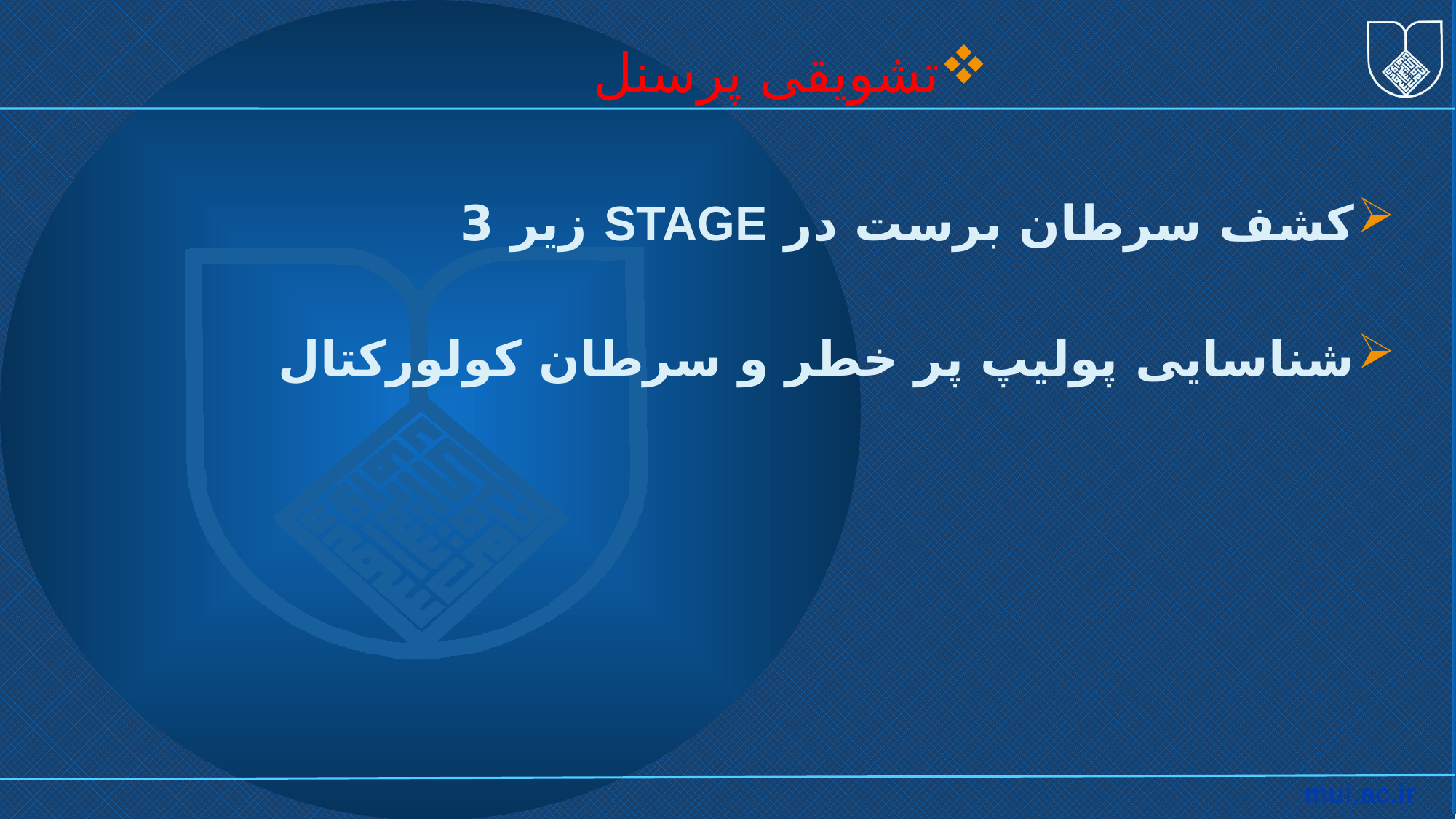

#
تشویقی پرسنل
کشف سرطان برست در STAGE زیر 3

شناسایی پولیپ پر خطر و سرطان کولورکتال